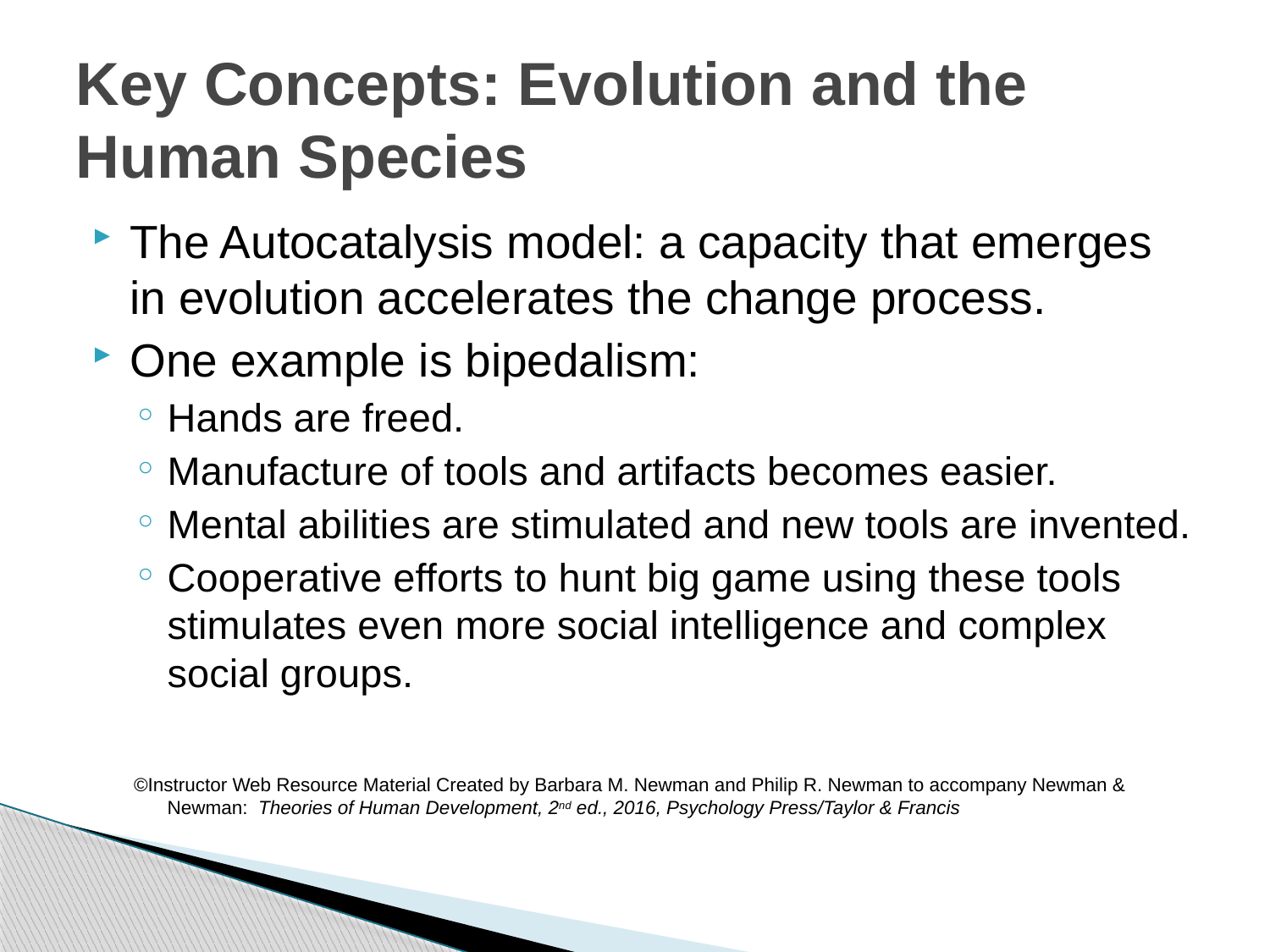

# Key Concepts: Evolution and the Human Species
The Autocatalysis model: a capacity that emerges in evolution accelerates the change process.
One example is bipedalism:
Hands are freed.
Manufacture of tools and artifacts becomes easier.
Mental abilities are stimulated and new tools are invented.
Cooperative efforts to hunt big game using these tools stimulates even more social intelligence and complex social groups.

©Instructor Web Resource Material Created by Barbara M. Newman and Philip R. Newman to accompany Newman & Newman:  Theories of Human Development, 2nd ed., 2016, Psychology Press/Taylor & Francis